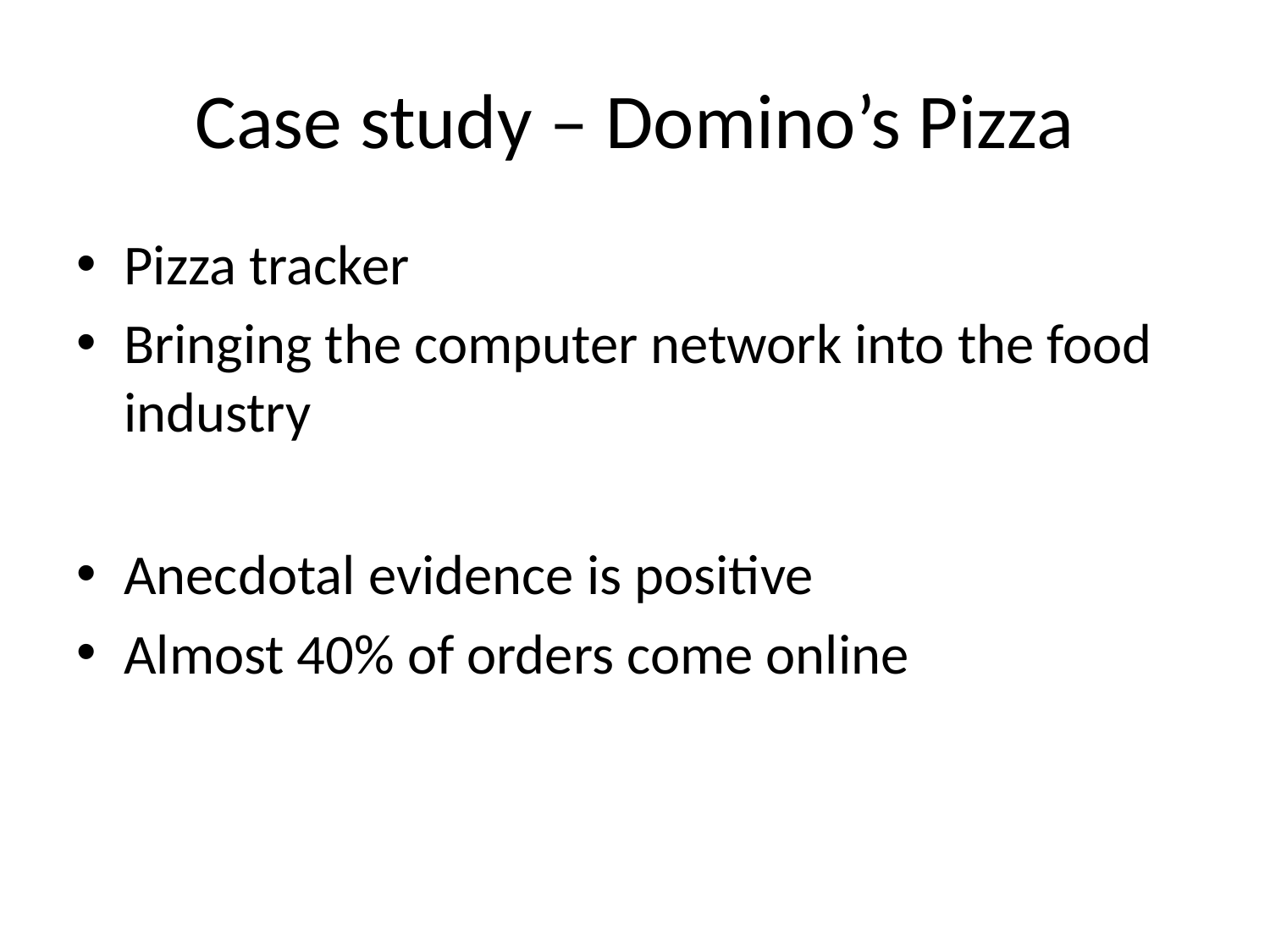

# Case study – Domino’s Pizza
Pizza tracker
Bringing the computer network into the food industry

Anecdotal evidence is positive
Almost 40% of orders come online